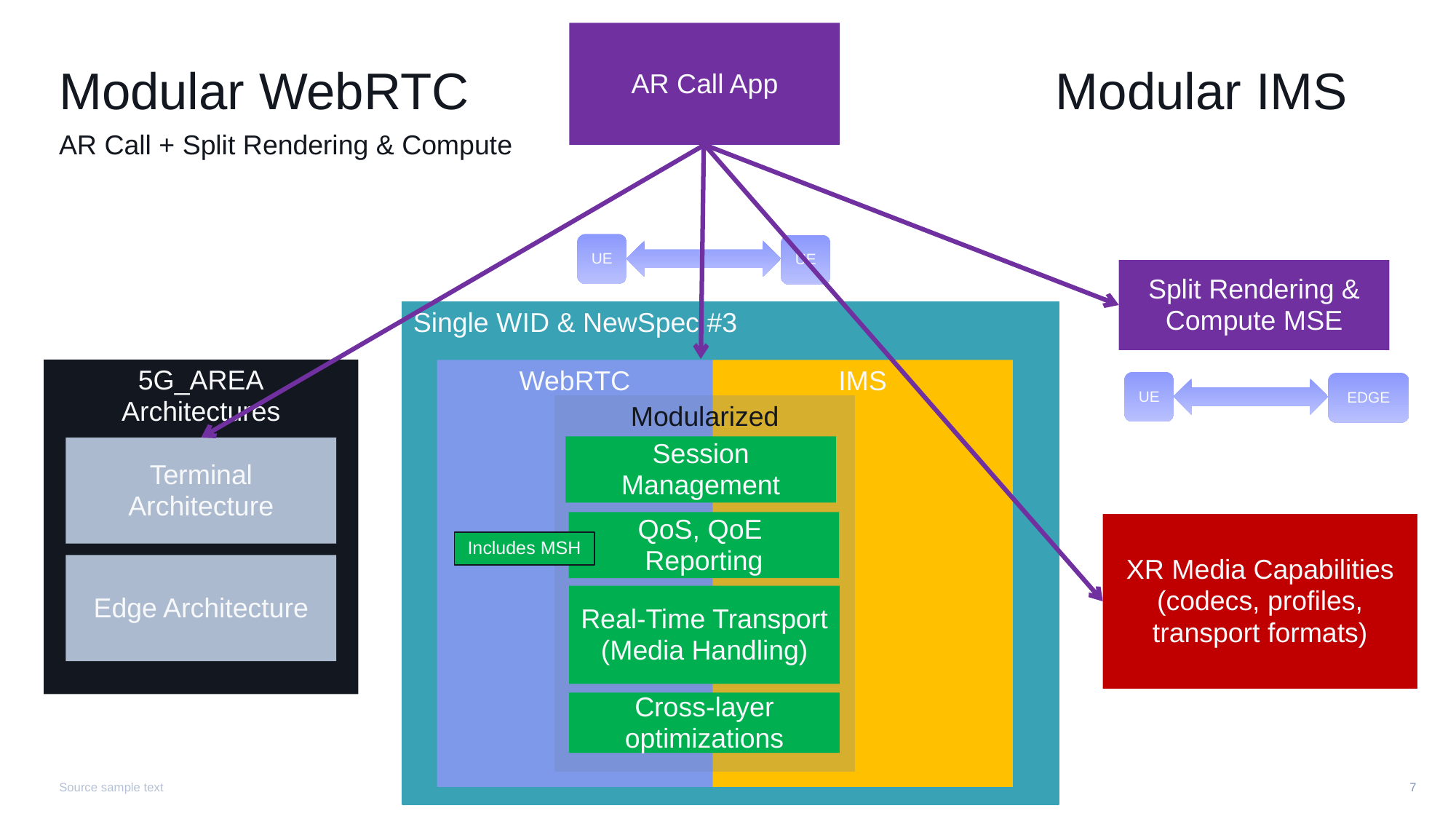

AR Call App
# Modular WebRTC 						 Modular IMS
AR Call + Split Rendering & Compute
UE
UE

Split Rendering & Compute MSE
Single WID & NewSpec #3
5G_AREA
Architectures
WebRTC
IMS
UE
EDGE

Modularized
Session Management
Terminal Architecture
QoS, QoE  Reporting
XR Media Capabilities
(codecs, profiles, transport formats)
Includes MSH
Edge Architecture
Real-Time Transport (Media Handling)
Cross-layer optimizations
Source sample text